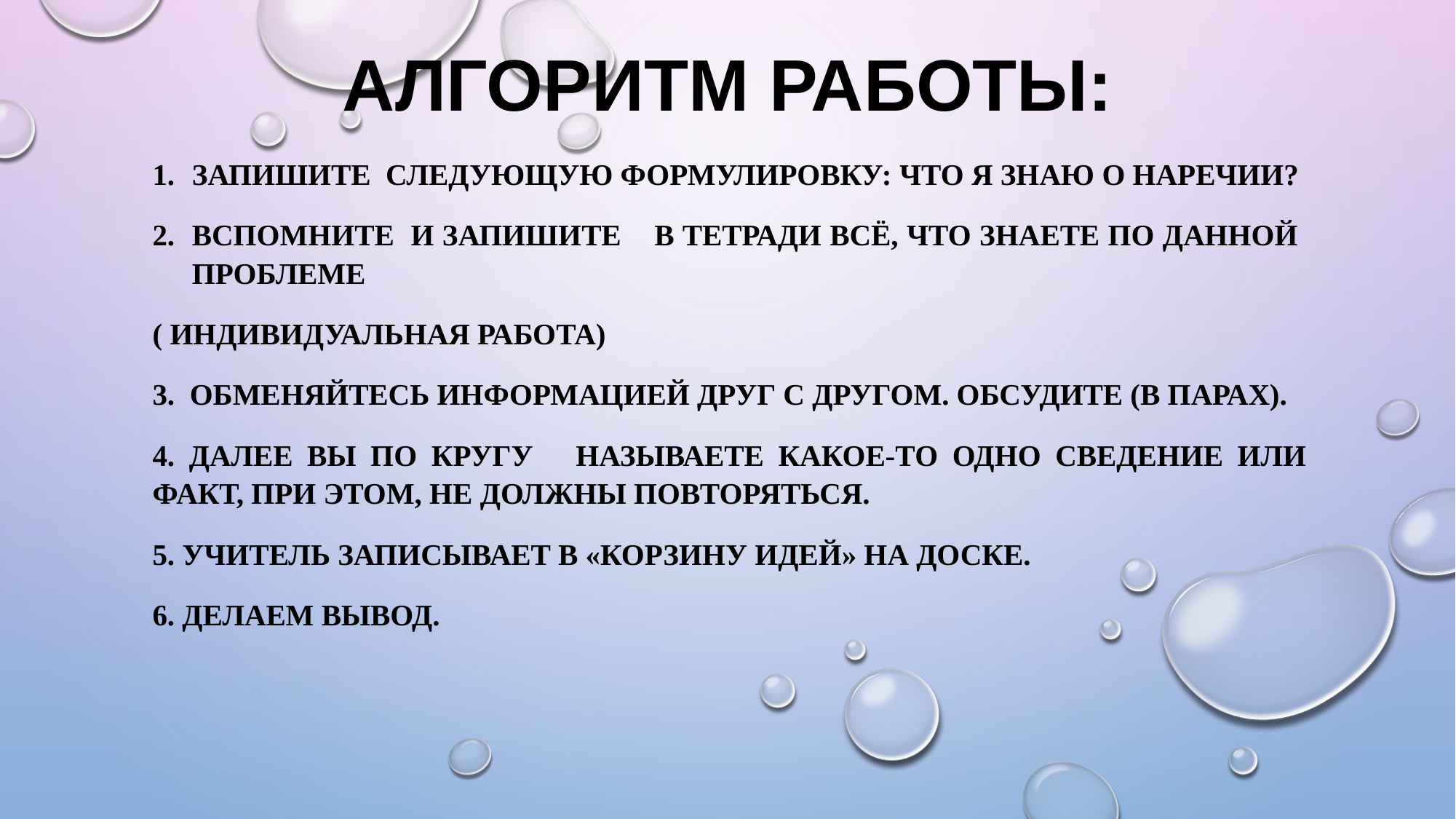

# Алгоритм работы:
Запишите  следующую формулировку: Что я знаю о наречии?
Вспомните  и запишите    в тетради всё, что знаете по данной  проблеме
( индивидуальная работа)
3.  обменяйтесь информацией друг с другом. Обсудите (в парах).
4. Далее Вы по кругу   называете какое-то одно сведение или факт, при этом, не должны повторяться.
5. Учитель записывает в «корзину идей» на доске.
6. Делаем вывод.